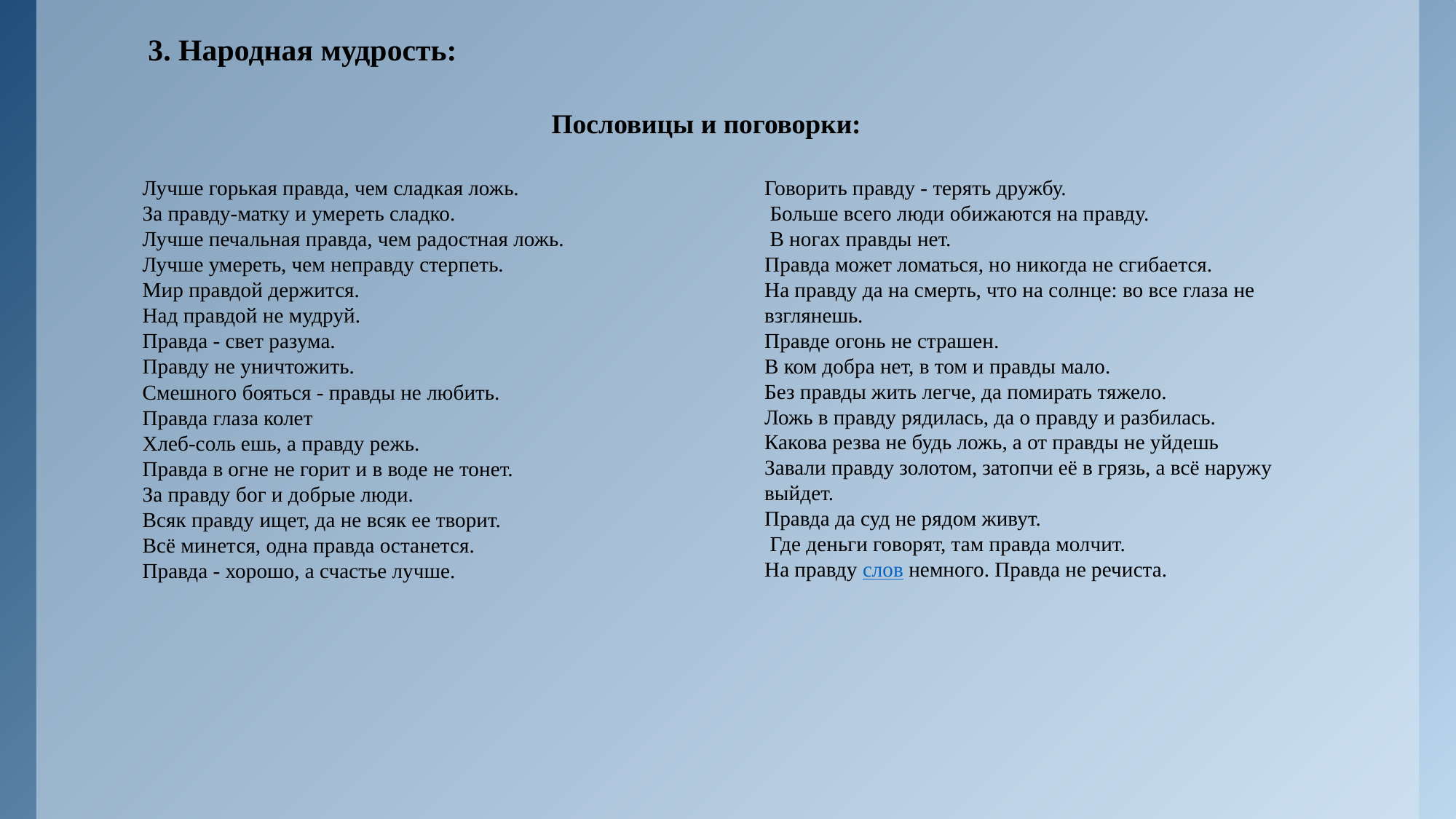

# 3. Народная мудрость:
Пословицы и поговорки:

Лучше горькая правда, чем сладкая ложь.
За правду-матку и умереть сладко.
Лучше печальная правда, чем радостная ложь.
Лучше умереть, чем неправду стерпеть.
Мир правдой держится.
Над правдой не мудруй.
Правда - свет разума.
Правду не уничтожить.
Смешного бояться - правды не любить.
Правда глаза колет
Хлеб-соль ешь, а правду режь.
Правда в огне не горит и в воде не тонет.
За правду бог и добрые люди.
Всяк правду ищет, да не всяк ее творит.
Всё минется, одна правда останется.
Правда - хорошо, а счастье лучше.

Говорить правду - терять дружбу.
 Больше всего люди обижаются на правду.
 В ногах правды нет.
Правда может ломаться, но никогда не сгибается. 
На правду да на смерть, что на солнце: во все глаза не взглянешь.
Правде огонь не страшен.
В ком добра нет, в том и правды мало.
Без правды жить легче, да помирать тяжело.
Ложь в правду рядилась, да о правду и разбилась.
Какова резва не будь ложь, а от правды не уйдешь
Завали правду золотом, затопчи её в грязь, а всё наружу выйдет.
Правда да суд не рядом живут.
 Где деньги говорят, там правда молчит.
На правду слов немного. Правда не речиста.